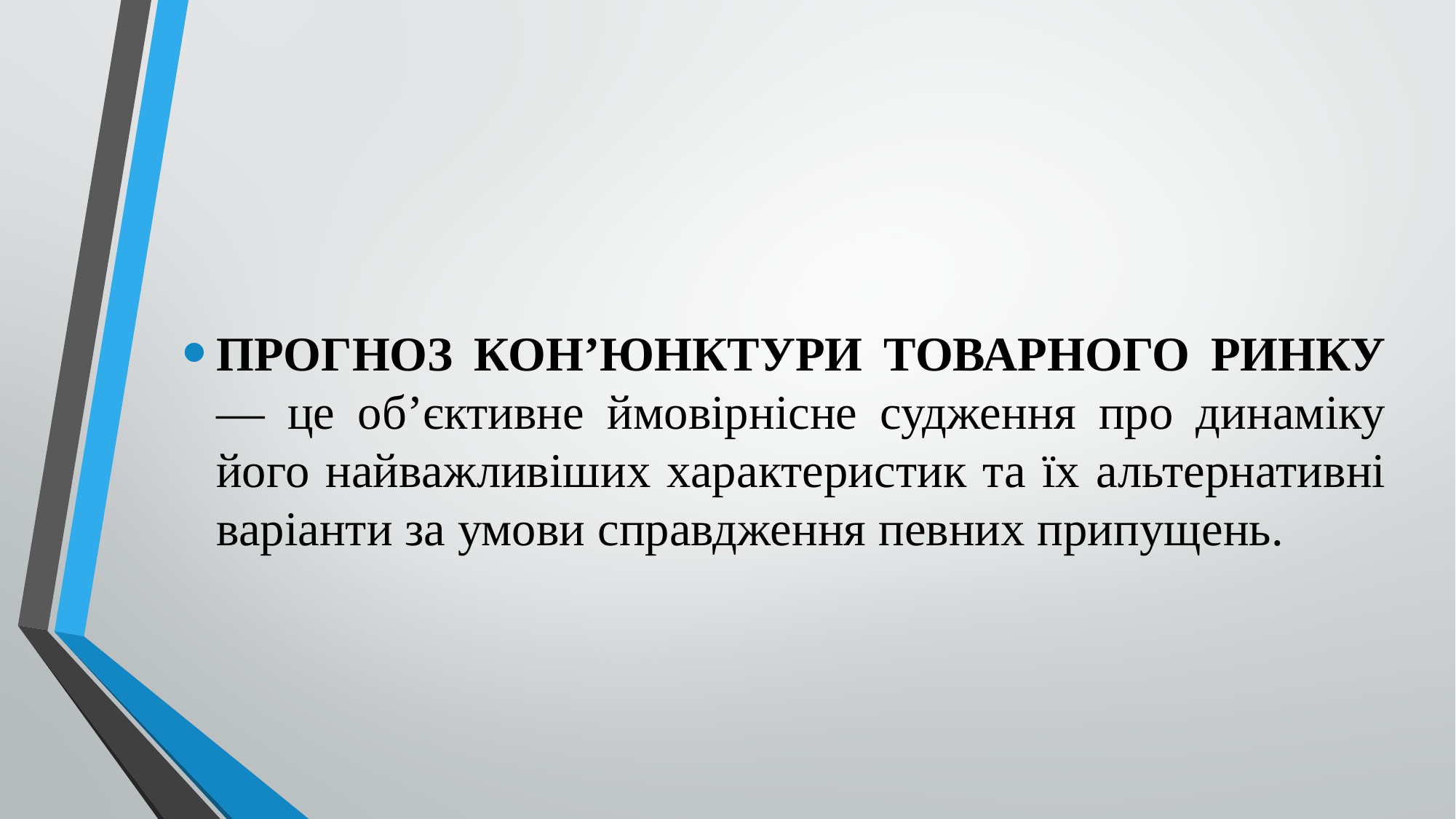

ПРОГНОЗ КОН’ЮНКТУРИ ТОВАРНОГО РИНКУ — це об’єктивне ймовірнісне судження про динаміку його найважливіших характеристик та їх альтернативні варіанти за умови справдження певних припущень.